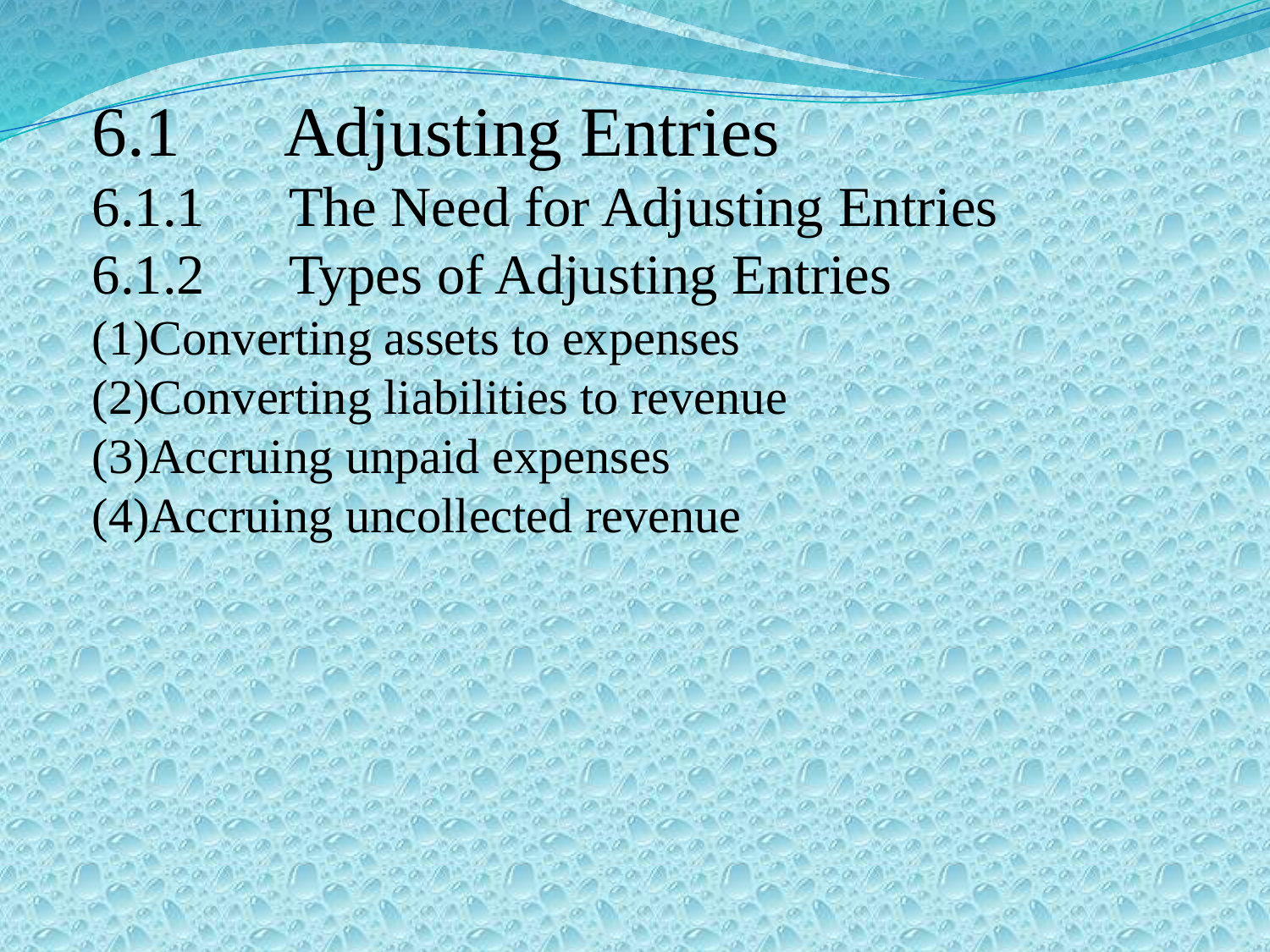

6.1　Adjusting Entries
6.1.1　The Need for Adjusting Entries
6.1.2　Types of Adjusting Entries
(1)Converting assets to expenses
(2)Converting liabilities to revenue
(3)Accruing unpaid expenses
(4)Accruing uncollected revenue